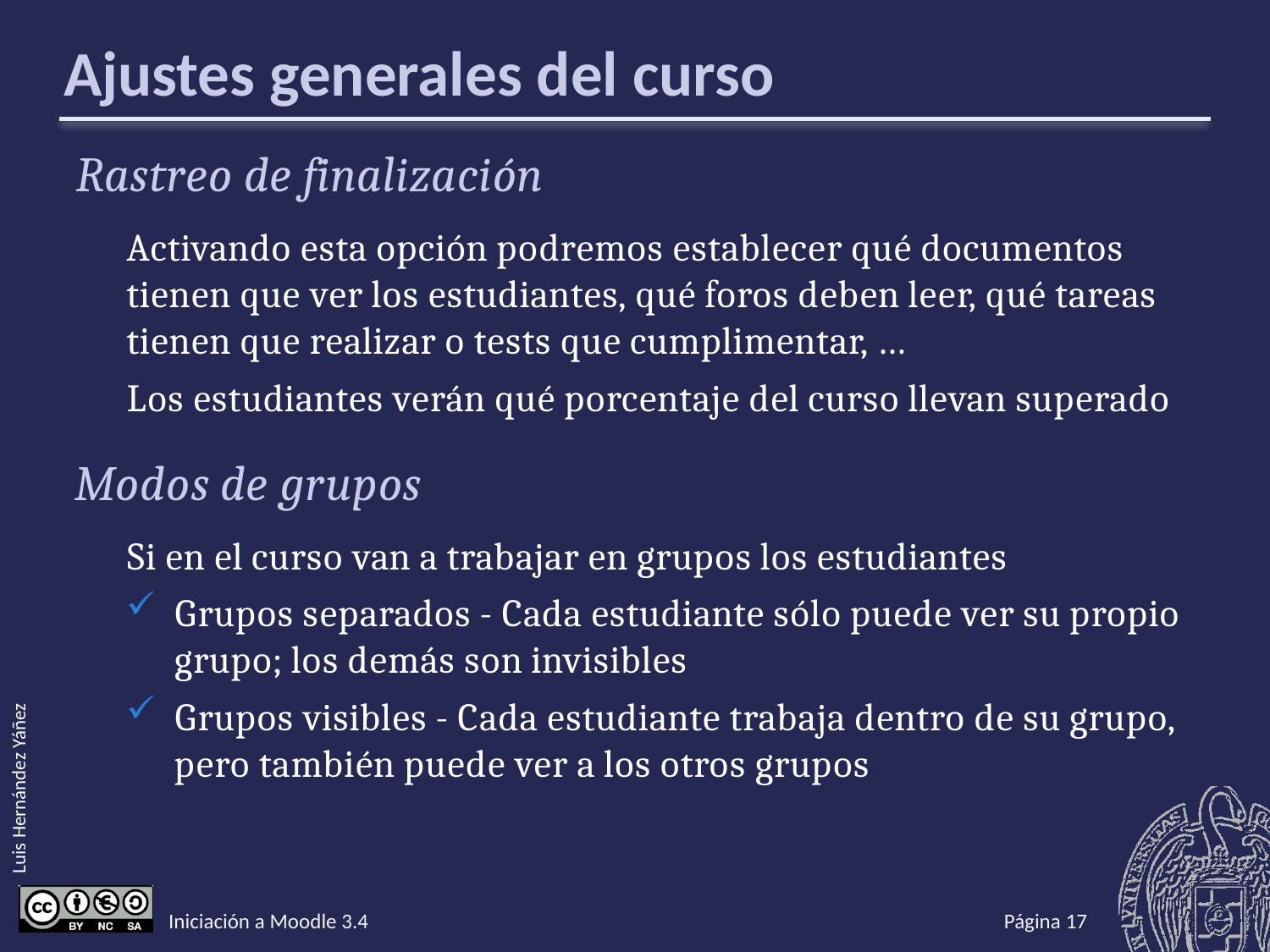

# Ajustes generales del curso
Rastreo de finalización
Activando esta opción podremos establecer qué documentos tienen que ver los estudiantes, qué foros deben leer, qué tareas tienen que realizar o tests que cumplimentar, …
Los estudiantes verán qué porcentaje del curso llevan superado
Modos de grupos
Si en el curso van a trabajar en grupos los estudiantes
Grupos separados - Cada estudiante sólo puede ver su propio grupo; los demás son invisibles
Grupos visibles - Cada estudiante trabaja dentro de su grupo, pero también puede ver a los otros grupos
Iniciación a Moodle 3.4
Página 17